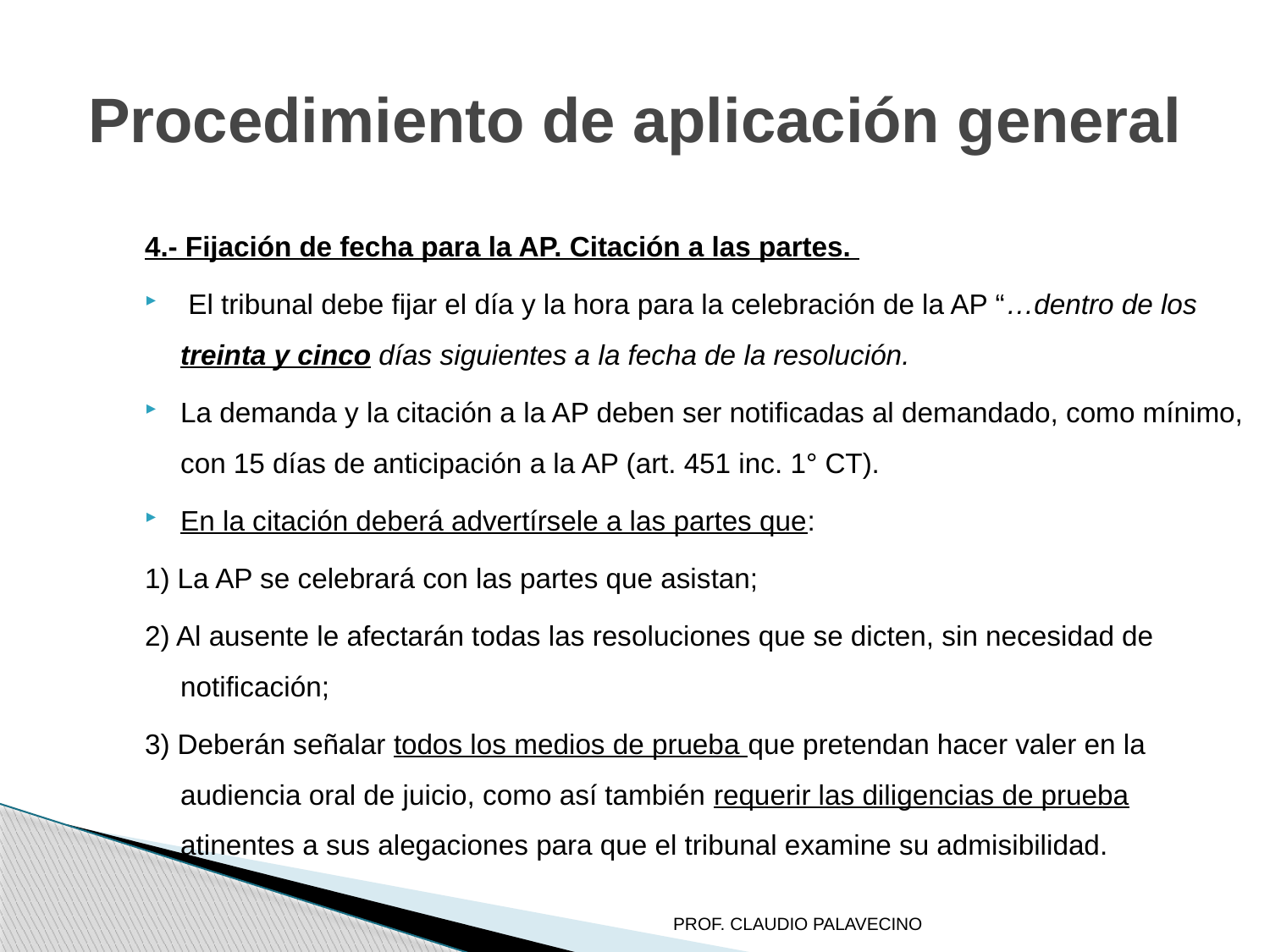

# Procedimiento de aplicación general
4.- Fijación de fecha para la AP. Citación a las partes.
 El tribunal debe fijar el día y la hora para la celebración de la AP “…dentro de los treinta y cinco días siguientes a la fecha de la resolución.
La demanda y la citación a la AP deben ser notificadas al demandado, como mínimo, con 15 días de anticipación a la AP (art. 451 inc. 1° CT).
En la citación deberá advertírsele a las partes que:
1) La AP se celebrará con las partes que asistan;
2) Al ausente le afectarán todas las resoluciones que se dicten, sin necesidad de notificación;
3) Deberán señalar todos los medios de prueba que pretendan hacer valer en la audiencia oral de juicio, como así también requerir las diligencias de prueba atinentes a sus alegaciones para que el tribunal examine su admisibilidad.

PROF. CLAUDIO PALAVECINO